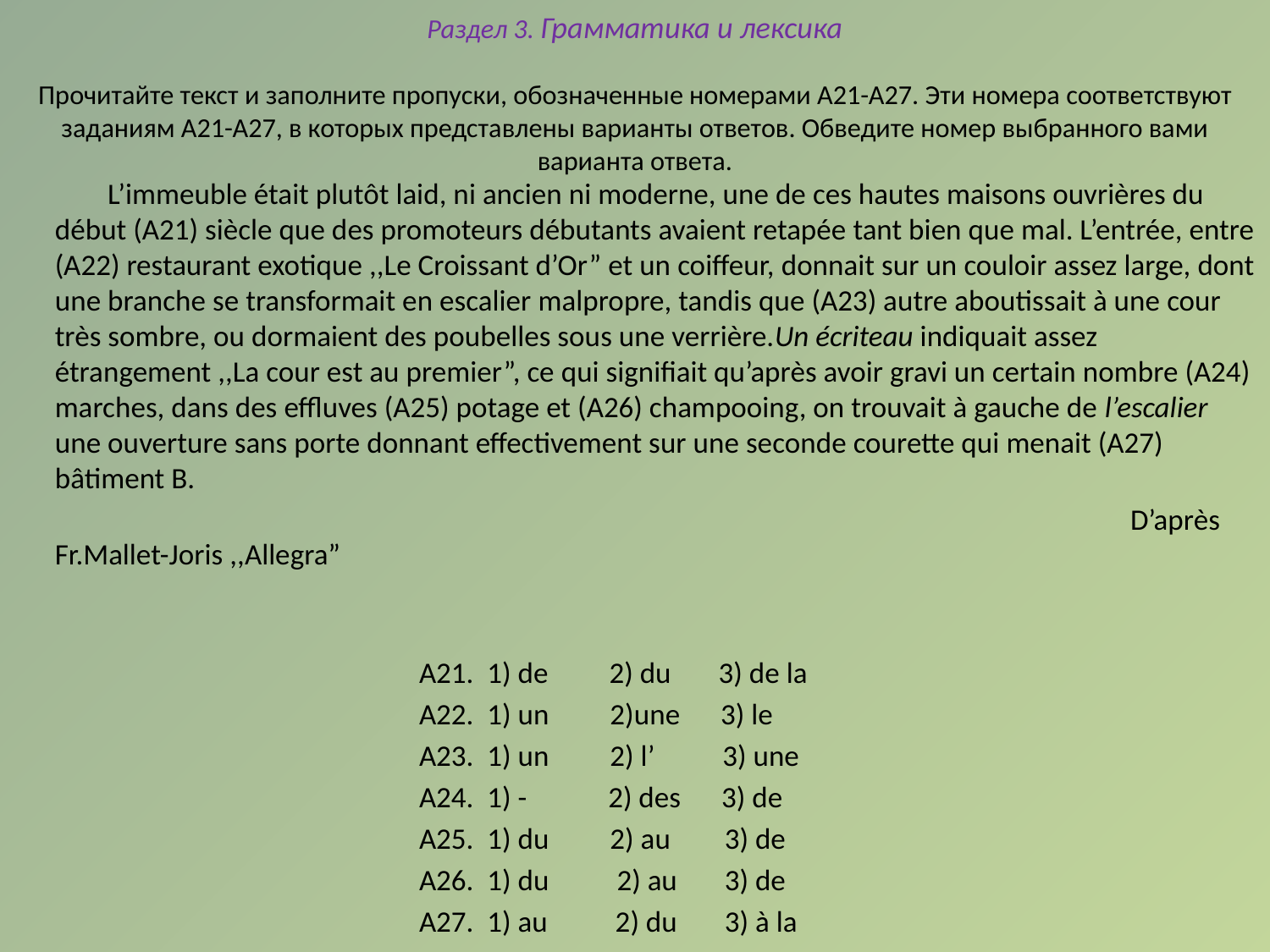

# Раздел 3. Грамматика и лексика Прочитайте текст и заполните пропуски, обозначенные номерами А21-А27. Эти номера соответствуют заданиям А21-А27, в которых представлены варианты ответов. Обведите номер выбранного вами варианта ответа.
              L’immeuble était plutôt laid, ni ancien ni moderne, une de ces hautes maisons ouvrières du début (А21) siècle que des promoteurs débutants avaient retapée tant bien que mal. L’entrée, entre (А22) restaurant exotique ,,Le Croissant d’Or” et un coiffeur, donnait sur un couloir assez large, dont une branche se transformait en escalier malpropre, tandis que (А23) autre aboutissait à une cour très sombre, ou dormaient des poubelles sous une verrière.Un écriteau indiquait assez étrangement ,,La cour est au premier”, ce qui signifiait qu’après avoir gravi un certain nombre (А24) marches, dans des effluves (А25) potage et (А26) champooing, on trouvait à gauche de l’escalier une ouverture sans porte donnant effectivement sur une seconde courette qui menait (А27) bâtiment В.
                                                                                                                                                                     D’après Fr.Mallet-Joris ,,Allegra”

                                                            А21.  1) de         2) du       3) de la
                                                            А22.  1) un         2)une      3) le
                                                            А23.  1) un         2) l’          3) une
                                                            А24.  1) -            2) des      3) de
                                                            А25.  1) du         2) au        3) de
                                                            А26.  1) du          2) au       3) de
                                                            А27.  1) au          2) du       3) à la